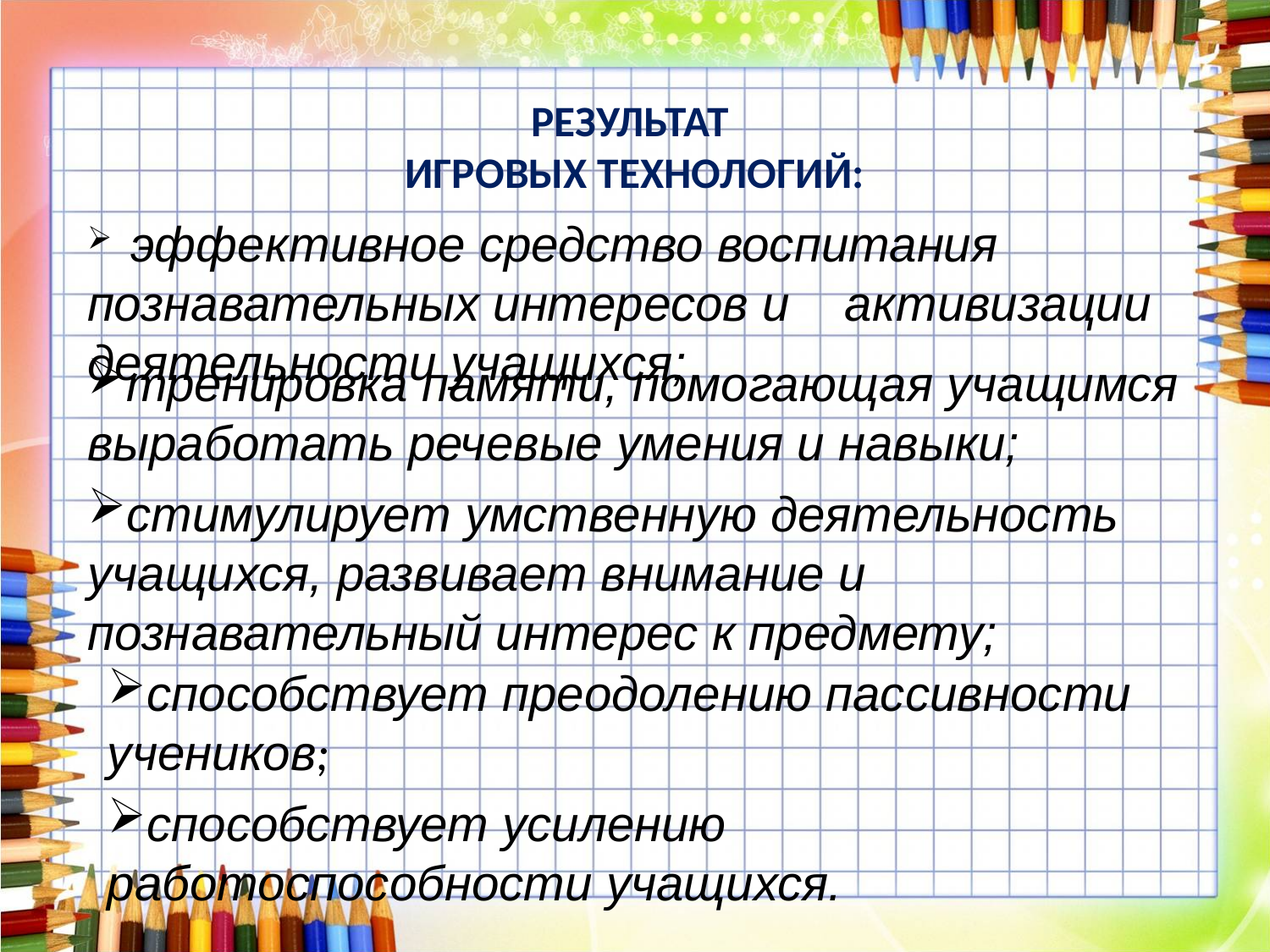

# РЕЗУЛЬТАТ ИГРОВЫХ ТЕХНОЛОГИЙ:
  эффективное средство воспитания познавательных интересов и    активизации деятельности учащихся;
тренировка памяти, помогающая учащимся выработать речевые умения и навыки;
стимулирует умственную деятельность учащихся, развивает внимание и познавательный интерес к предмету;
способствует преодолению пассивности учеников;
способствует усилению работоспособности учащихся.